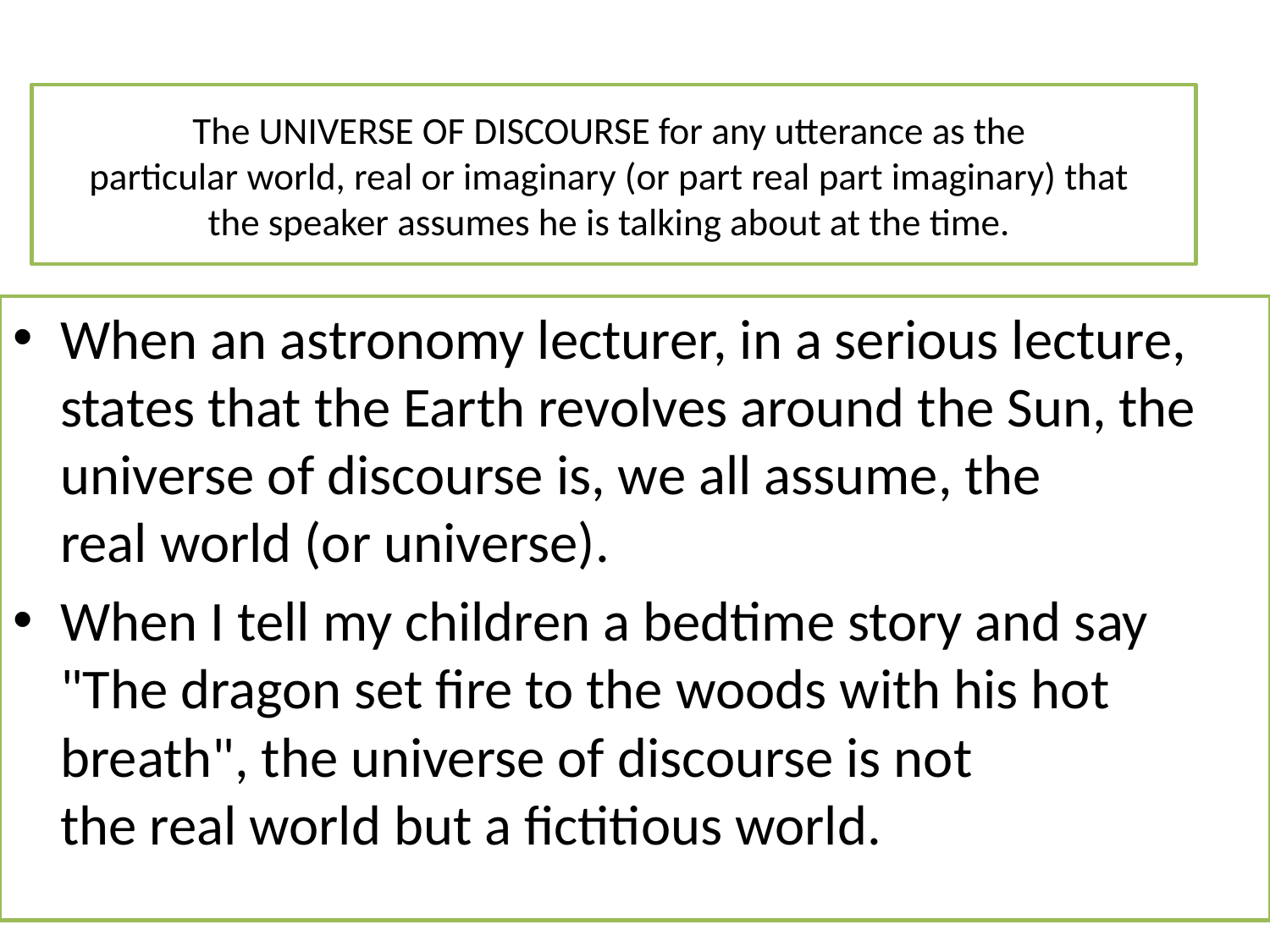

# The UNIVERSE OF DISCOURSE for any utterance as the particular world, real or imaginary (or part real part imaginary) that the speaker assumes he is talking about at the time.
When an astronomy lecturer, in a serious lecture, states that the Earth revolves around the Sun, the universe of discourse is, we all assume, the
real world (or universe).
When I tell my children a bedtime story and say "The dragon set fire to the woods with his hot breath", the universe of discourse is not
the real world but a fictitious world.